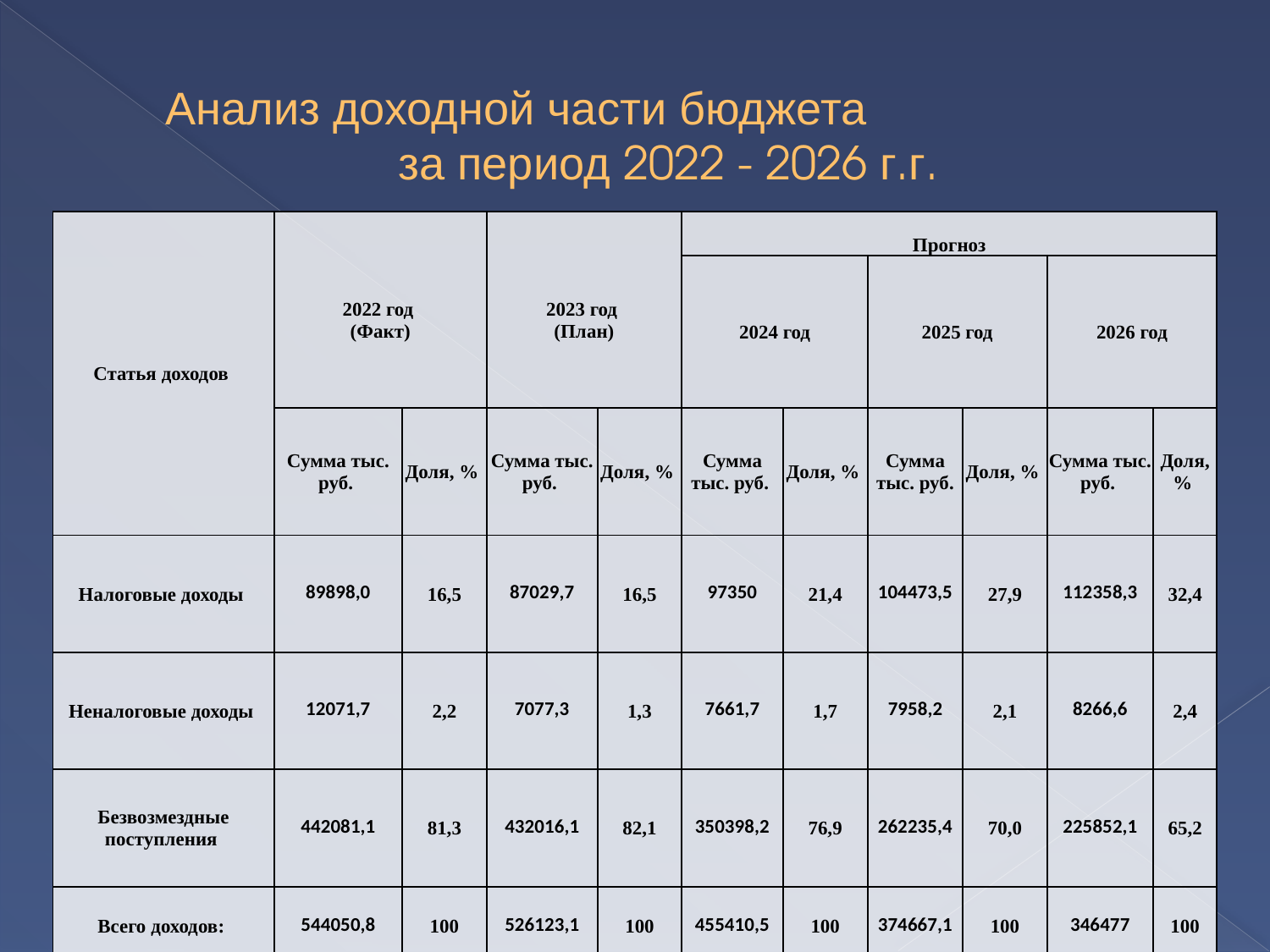

# Анализ доходной части бюджета                         за период 2022 - 2026 г.г.
| Статья доходов | 2022 год (Факт) |  | 2023 год (План) |  | Прогноз |  |  |  |  |  |
| --- | --- | --- | --- | --- | --- | --- | --- | --- | --- | --- |
|  |  |  |  |  | 2024 год |  | 2025 год |  | 2026 год |  |
|  | Сумма тыс. руб. | Доля, % | Сумма тыс. руб. | Доля, % | Сумма тыс. руб. | Доля, % | Сумма тыс. руб. | Доля, % | Сумма тыс. руб. | Доля, % |
| Налоговые доходы | 89898,0 | 16,5 | 87029,7 | 16,5 | 97350 | 21,4 | 104473,5 | 27,9 | 112358,3 | 32,4 |
| Неналоговые доходы | 12071,7 | 2,2 | 7077,3 | 1,3 | 7661,7 | 1,7 | 7958,2 | 2,1 | 8266,6 | 2,4 |
| Безвозмездные поступления | 442081,1 | 81,3 | 432016,1 | 82,1 | 350398,2 | 76,9 | 262235,4 | 70,0 | 225852,1 | 65,2 |
| Всего доходов: | 544050,8 | 100 | 526123,1 | 100 | 455410,5 | 100 | 374667,1 | 100 | 346477 | 100 |